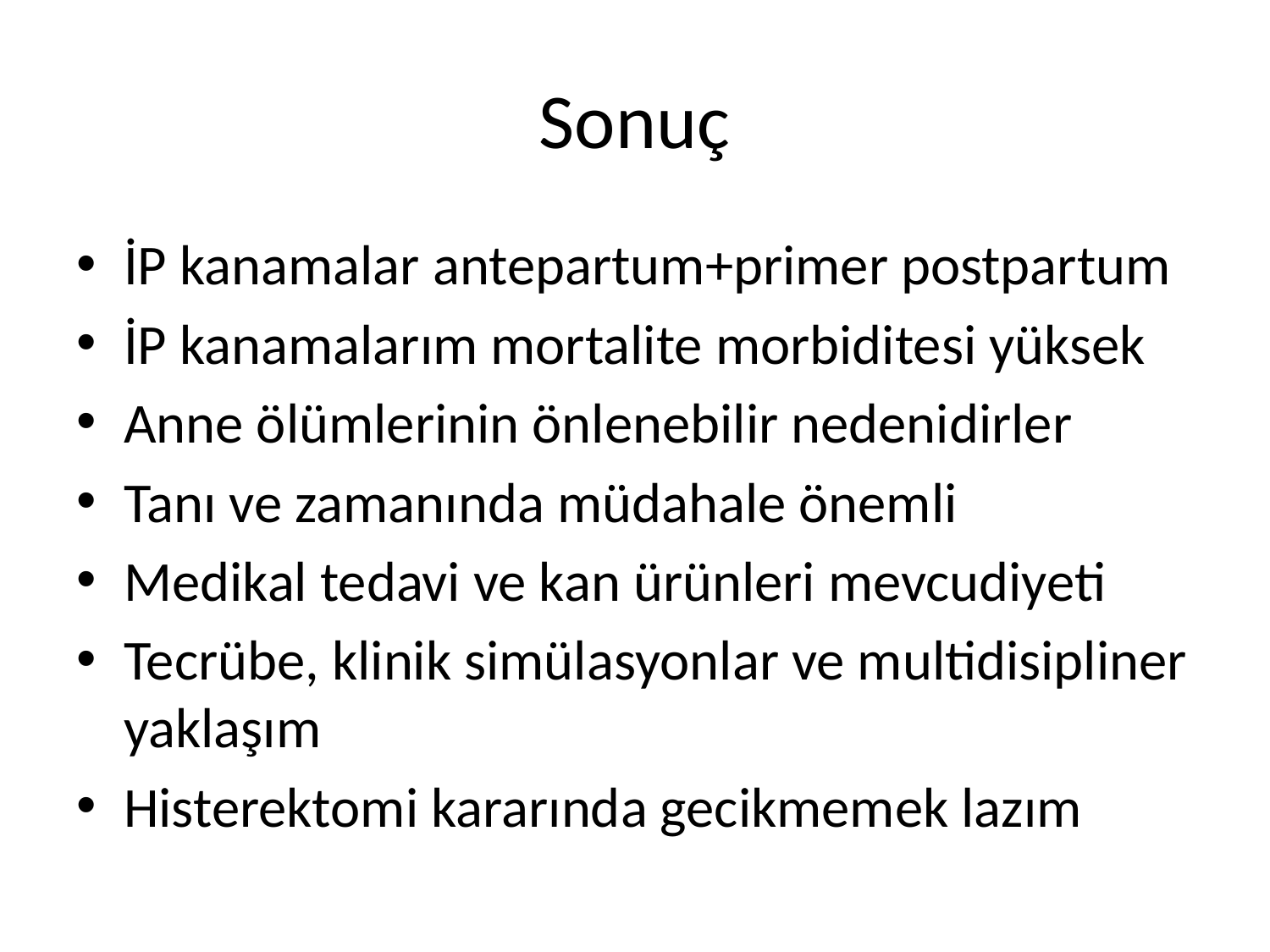

# Sonuç
İP kanamalar antepartum+primer postpartum
İP kanamalarım mortalite morbiditesi yüksek
Anne ölümlerinin önlenebilir nedenidirler
Tanı ve zamanında müdahale önemli
Medikal tedavi ve kan ürünleri mevcudiyeti
Tecrübe, klinik simülasyonlar ve multidisipliner yaklaşım
Histerektomi kararında gecikmemek lazım